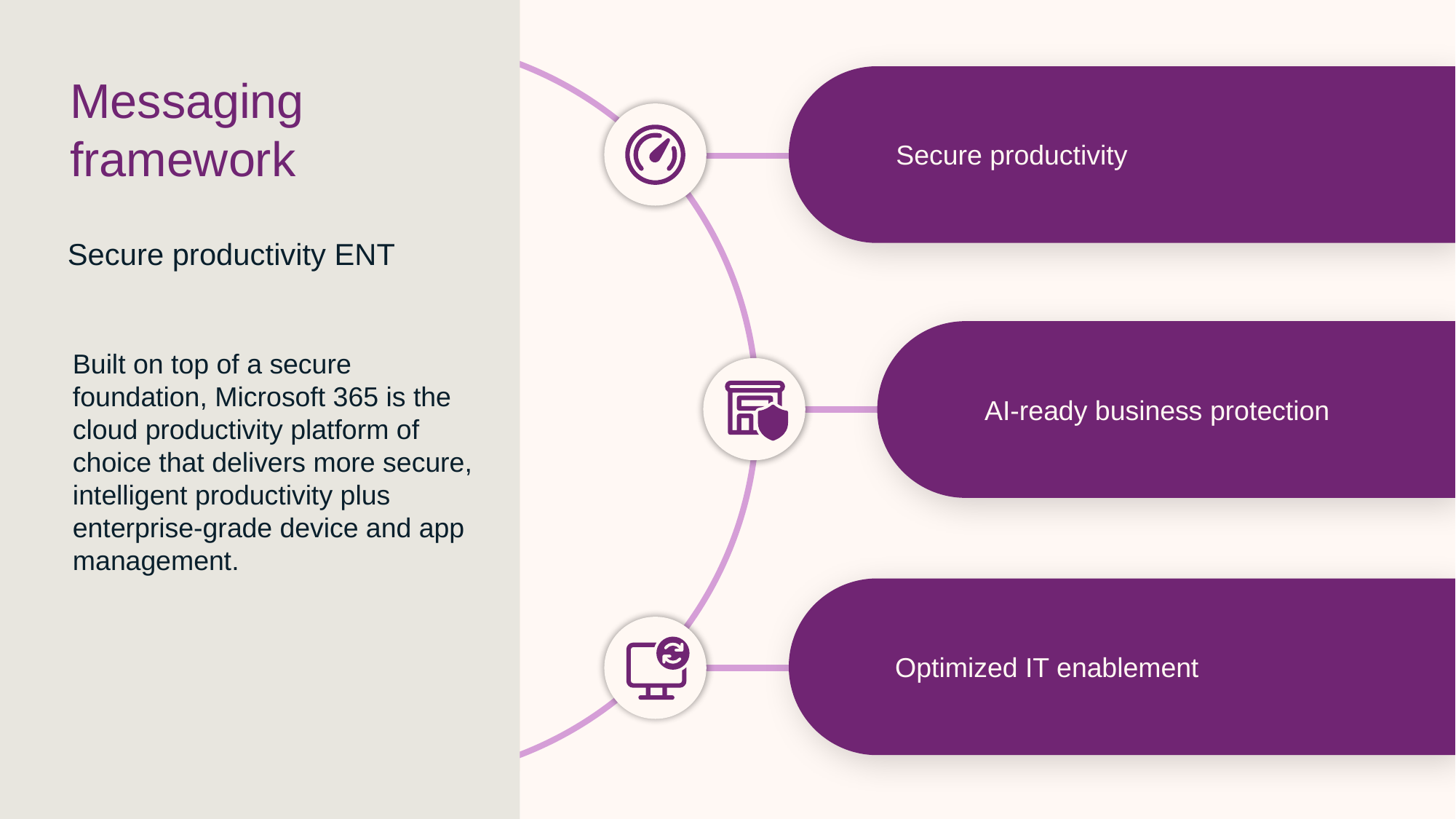

# Messaging framework

Secure productivity

Secure productivity ENT

Built on top of a secure foundation, Microsoft 365 is the cloud productivity platform of choice that delivers more secure, intelligent productivity plus enterprise-grade device and app management.

AI-ready business protection

Optimized IT enablement